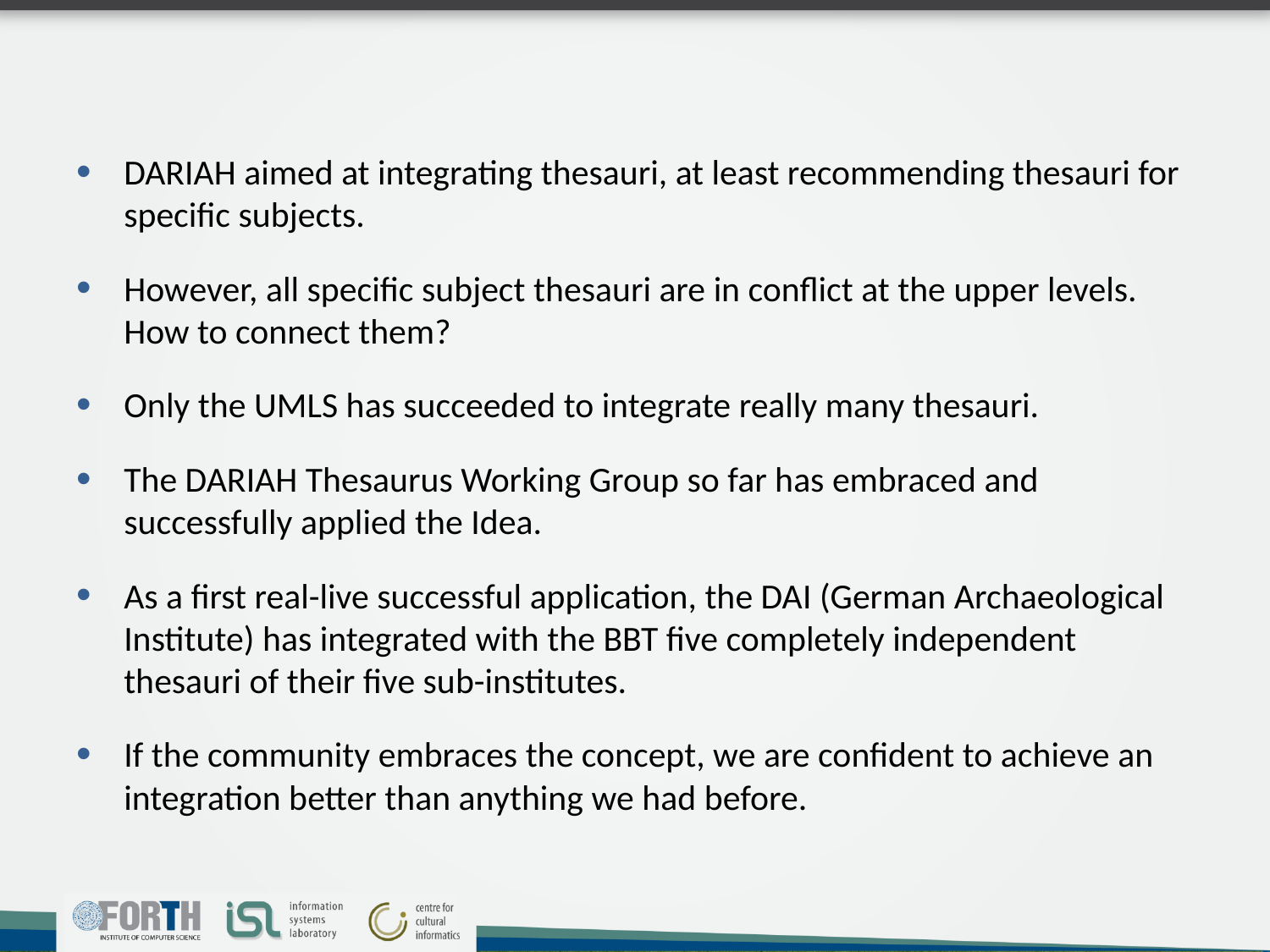

#
DARIAH aimed at integrating thesauri, at least recommending thesauri for specific subjects.
However, all specific subject thesauri are in conflict at the upper levels. How to connect them?
Only the UMLS has succeeded to integrate really many thesauri.
The DARIAH Thesaurus Working Group so far has embraced and successfully applied the Idea.
As a first real-live successful application, the DAI (German Archaeological Institute) has integrated with the BBT five completely independent thesauri of their five sub-institutes.
If the community embraces the concept, we are confident to achieve an integration better than anything we had before.